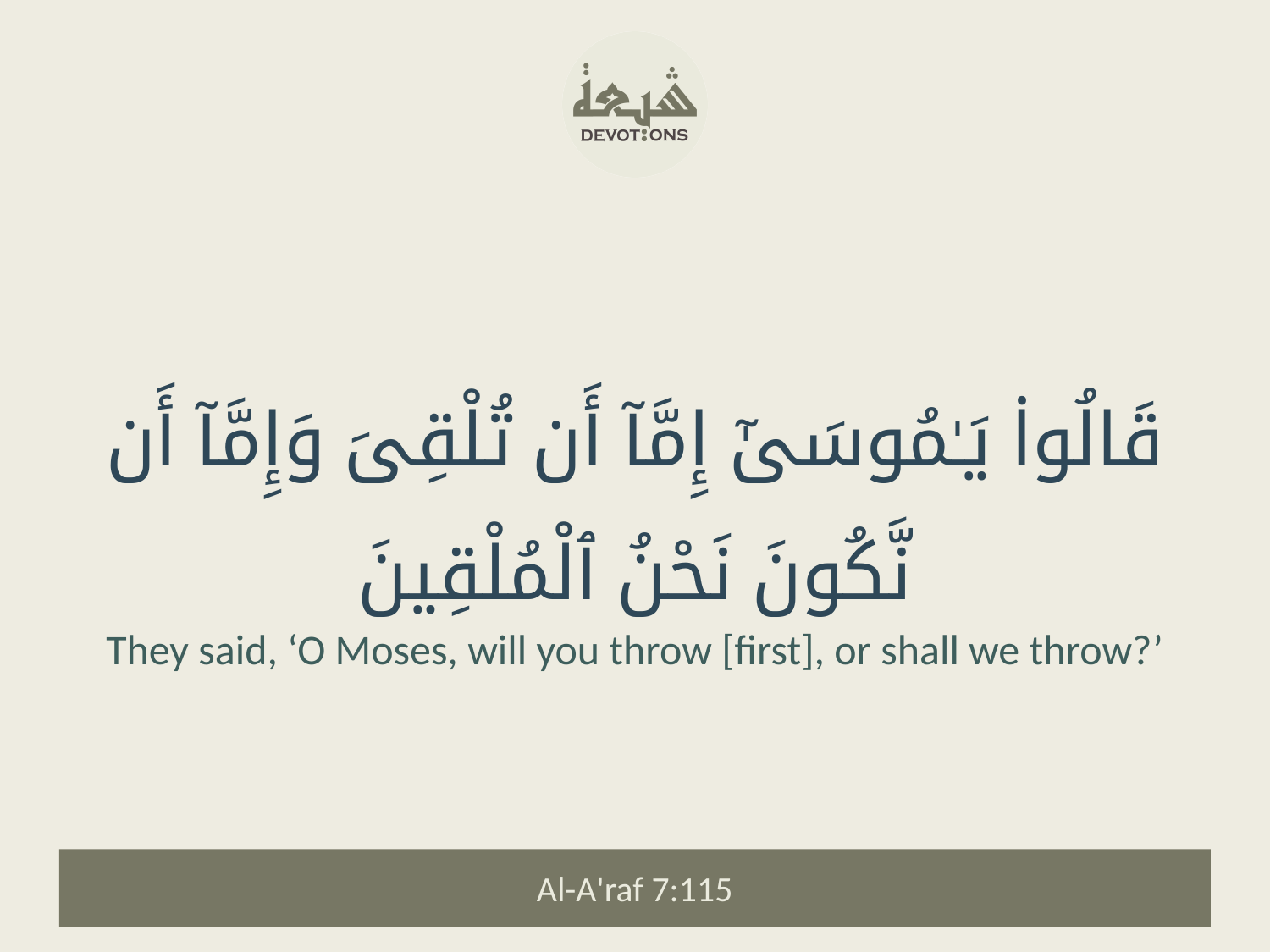

قَالُوا۟ يَـٰمُوسَىٰٓ إِمَّآ أَن تُلْقِىَ وَإِمَّآ أَن نَّكُونَ نَحْنُ ٱلْمُلْقِينَ
They said, ‘O Moses, will you throw [first], or shall we throw?’
Al-A'raf 7:115